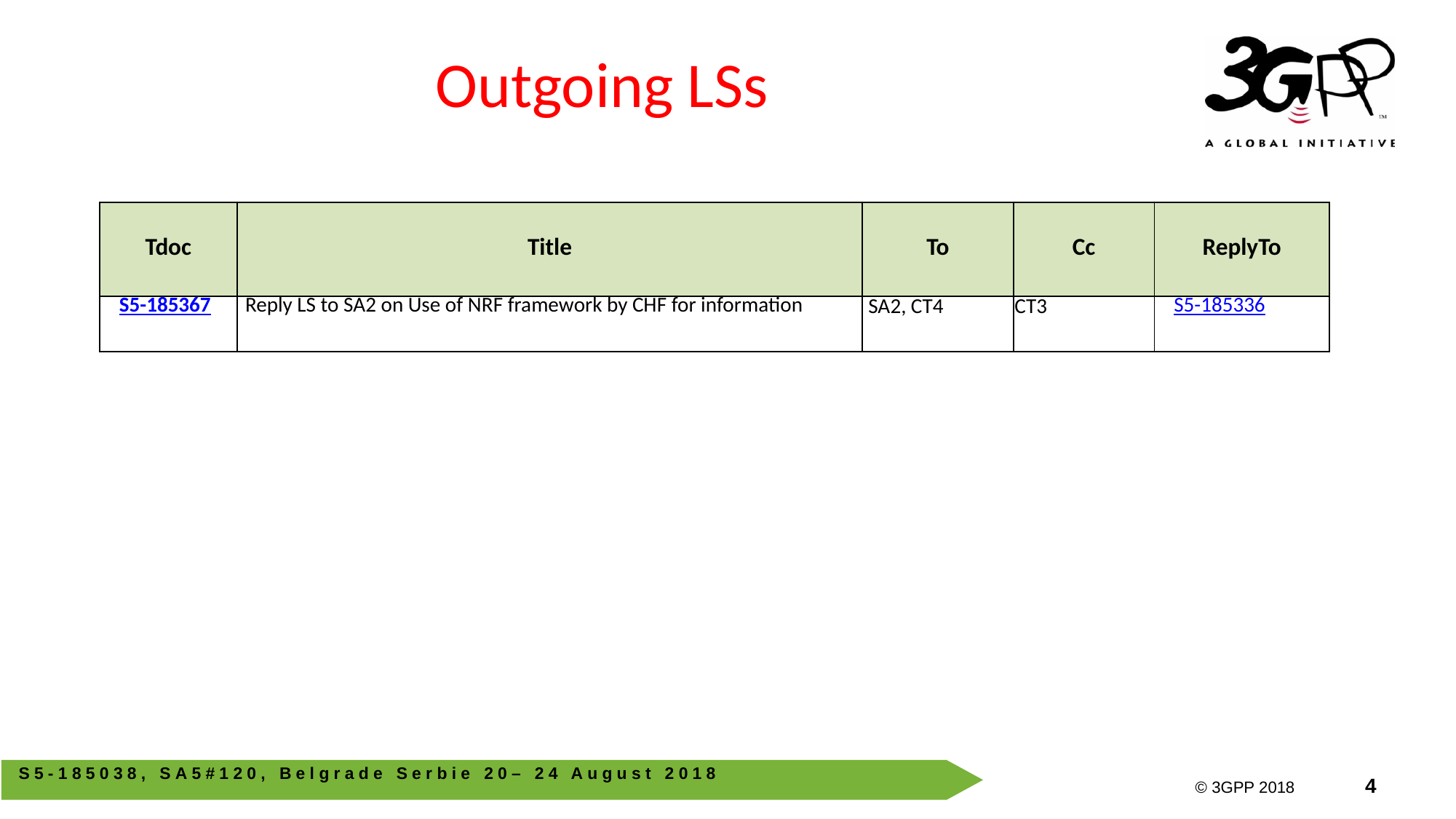

# Outgoing LSs
| Tdoc | Title | To | Cc | ReplyTo |
| --- | --- | --- | --- | --- |
| S5-185367 | Reply LS to SA2 on Use of NRF framework by CHF for information | SA2, CT4 | CT3 | S5-185336 |